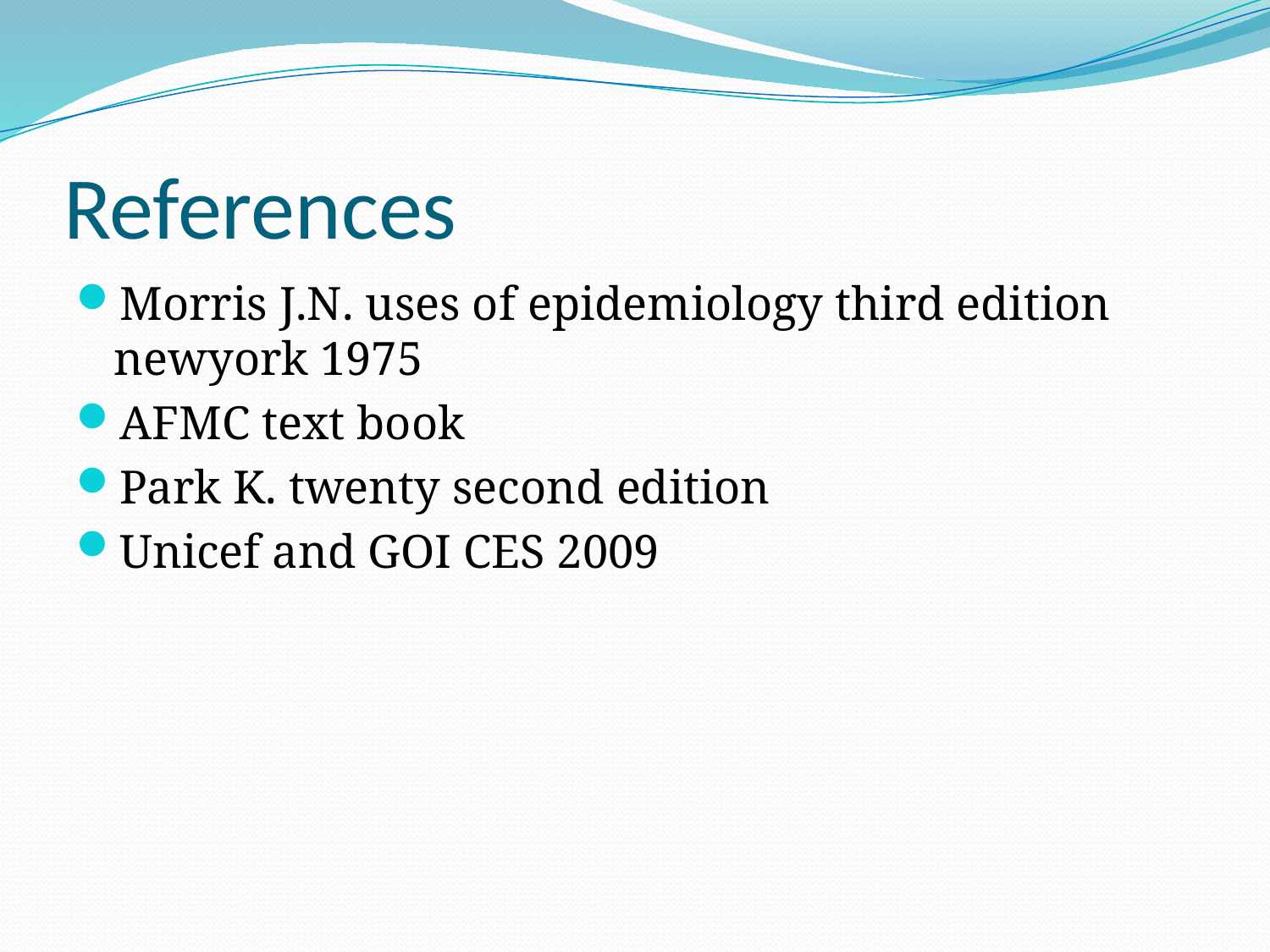

# References
Morris J.N. uses of epidemiology third edition newyork 1975
AFMC text book
Park K. twenty second edition
Unicef and GOI CES 2009